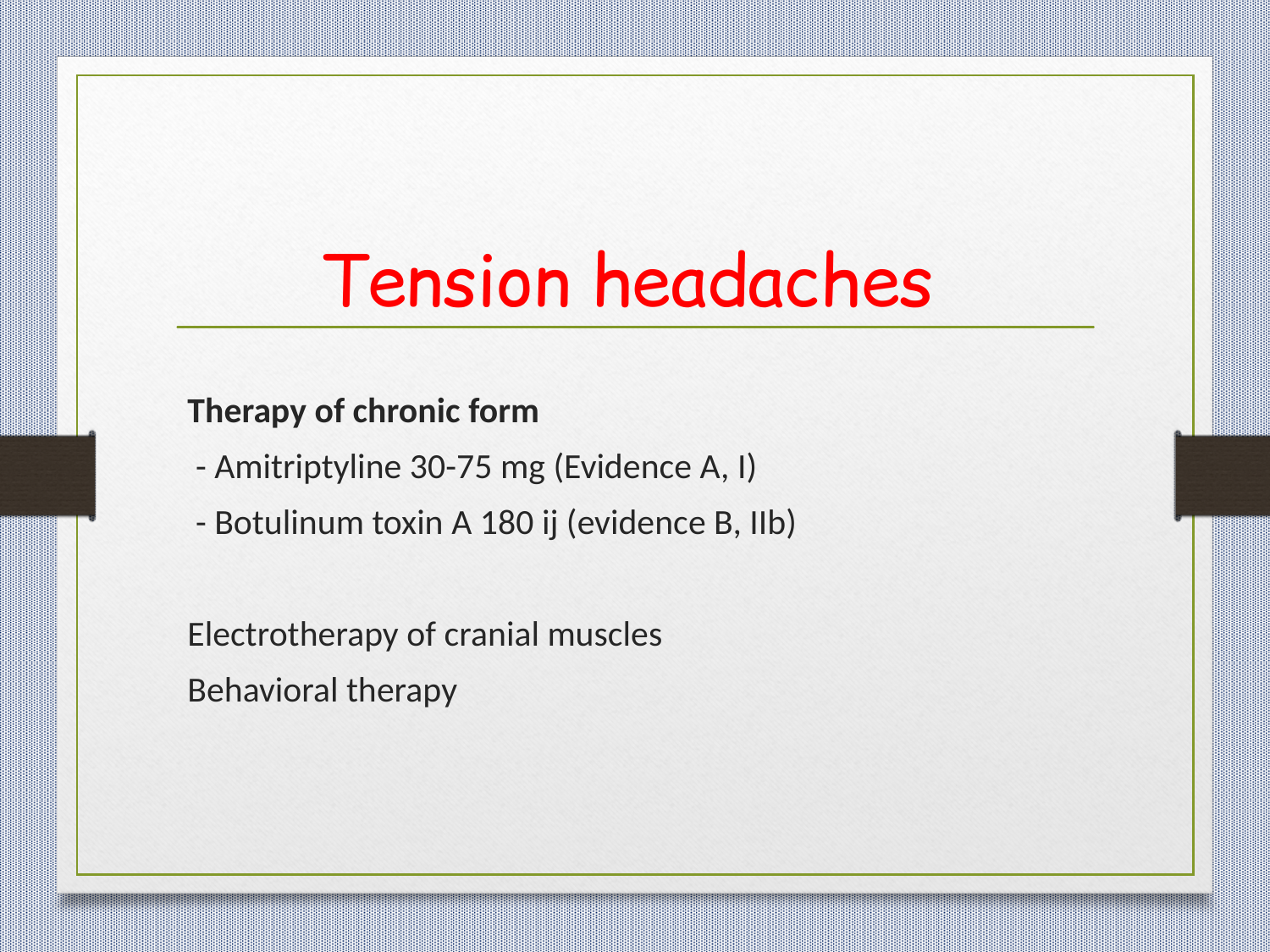

# Tension headaches
  Therapy of chronic form
   - Amitriptyline 30-75 mg (Evidence A, I)
   - Botulinum toxin A 180 ij (evidence B, IIb)

  Electrotherapy of cranial muscles
  Behavioral therapy